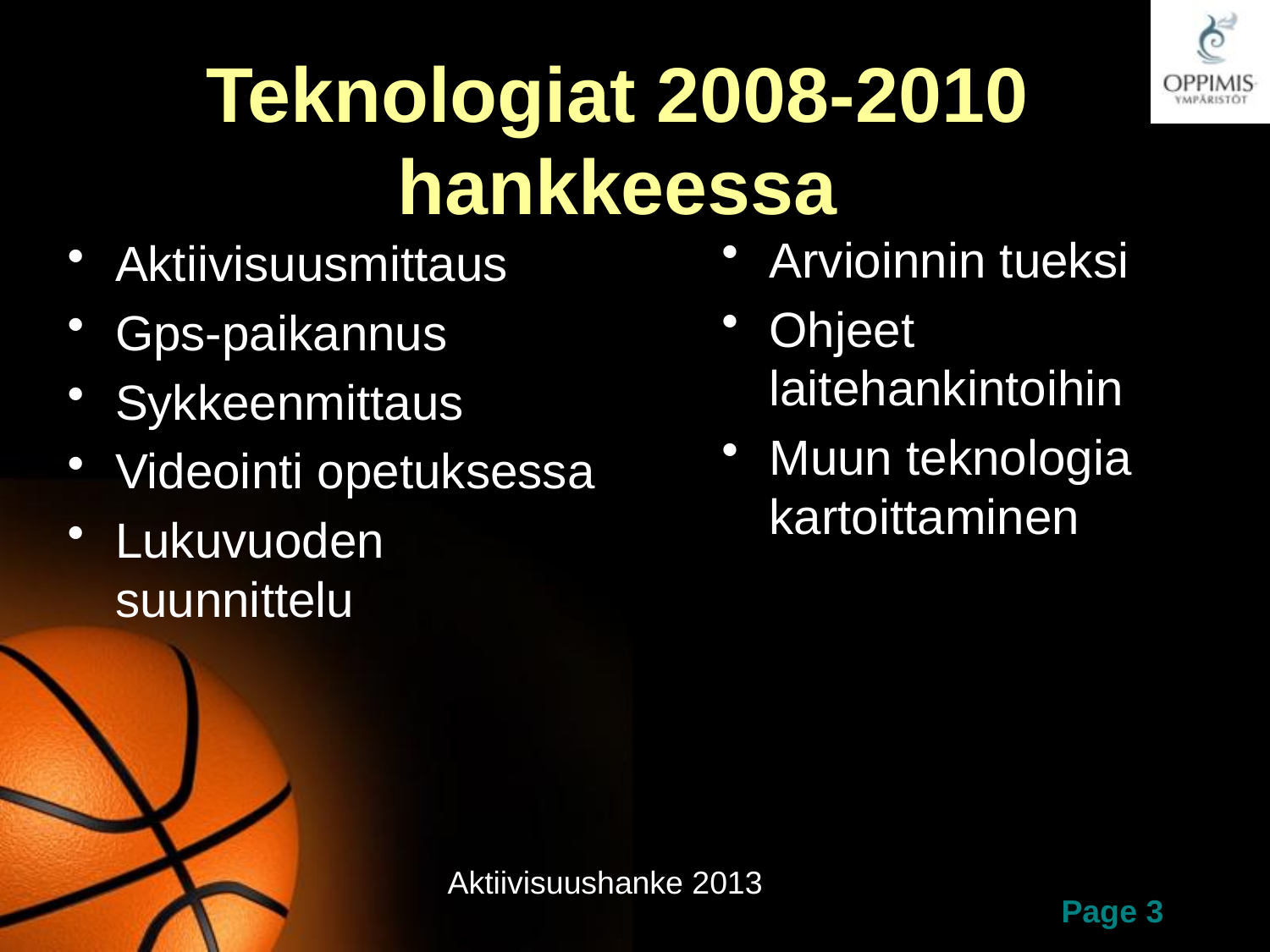

Teknologiat 2008-2010 hankkeessa
Arvioinnin tueksi
Ohjeet laitehankintoihin
Muun teknologia kartoittaminen
Aktiivisuusmittaus
Gps-paikannus
Sykkeenmittaus
Videointi opetuksessa
Lukuvuoden suunnittelu

Aktiivisuushanke 2013